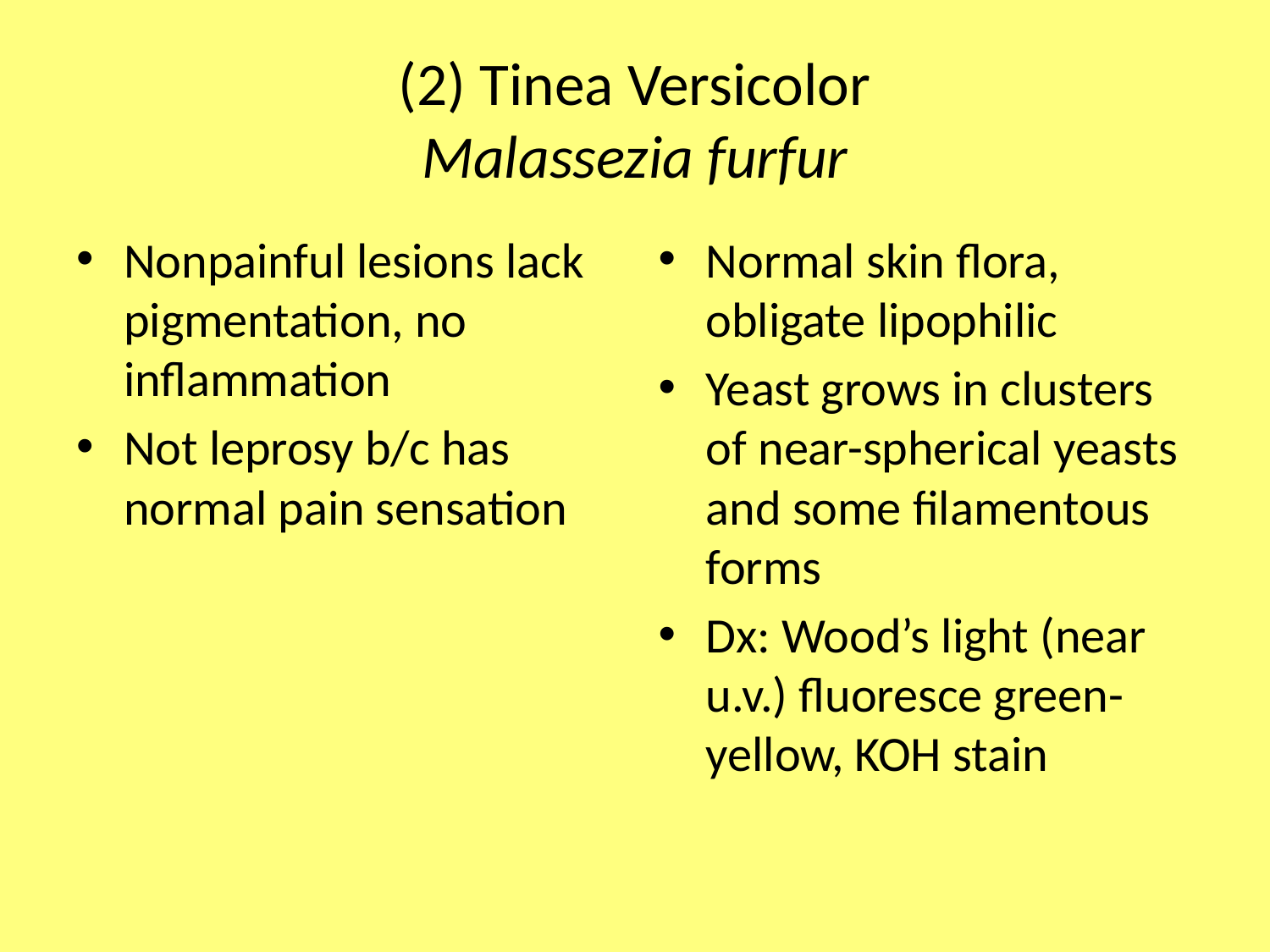

# (2) Tinea Versicolor Malassezia furfur
Nonpainful lesions lack pigmentation, no inflammation
Not leprosy b/c has normal pain sensation
Normal skin flora, obligate lipophilic
Yeast grows in clusters of near-spherical yeasts and some filamentous forms
Dx: Wood’s light (near u.v.) fluoresce green-yellow, KOH stain